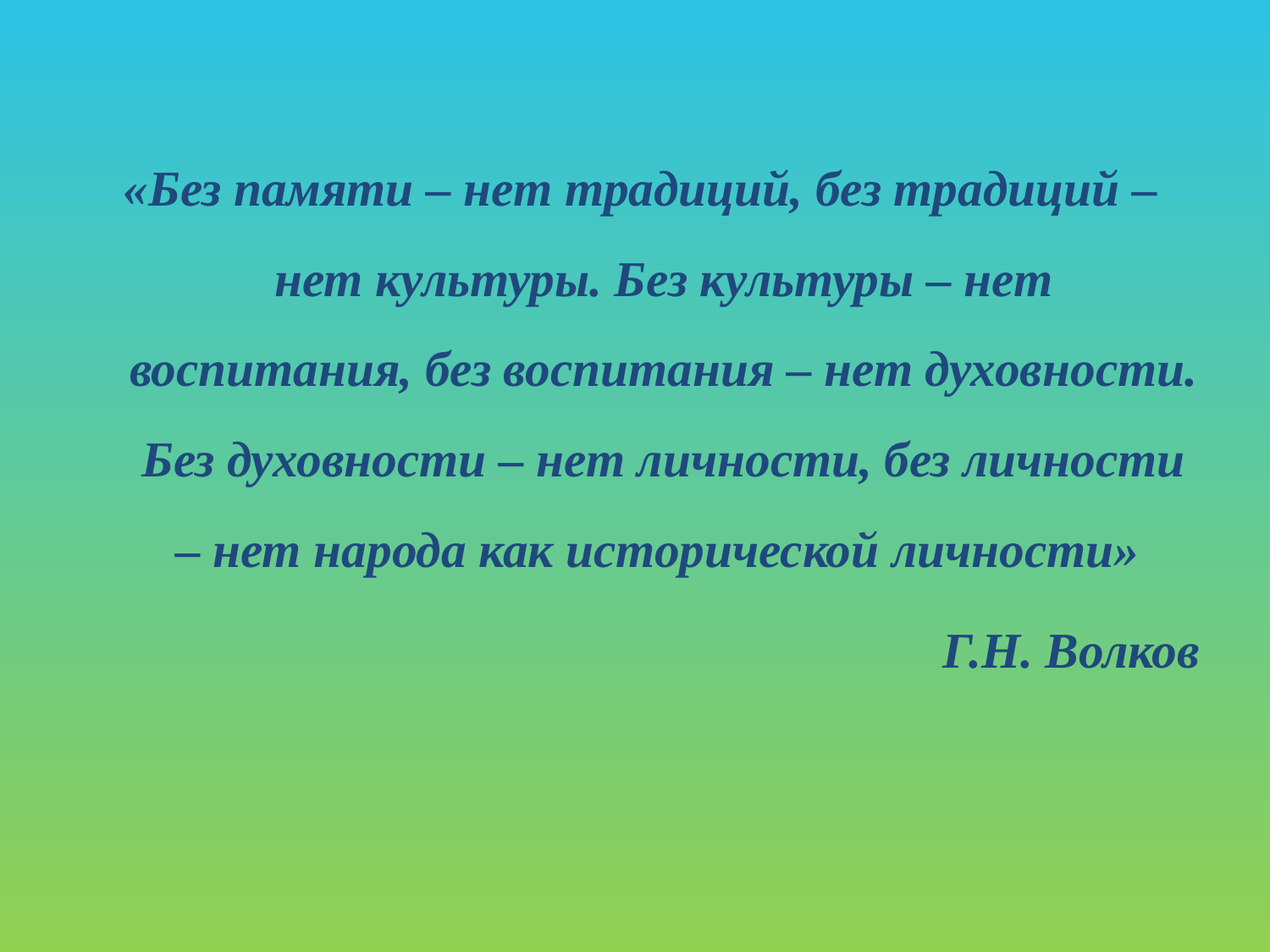

«Без памяти – нет традиций, без традиций – нет культуры. Без культуры – нет воспитания, без воспитания – нет духовности. Без духовности – нет личности, без личности – нет народа как исторической личности»
Г.Н. Волков